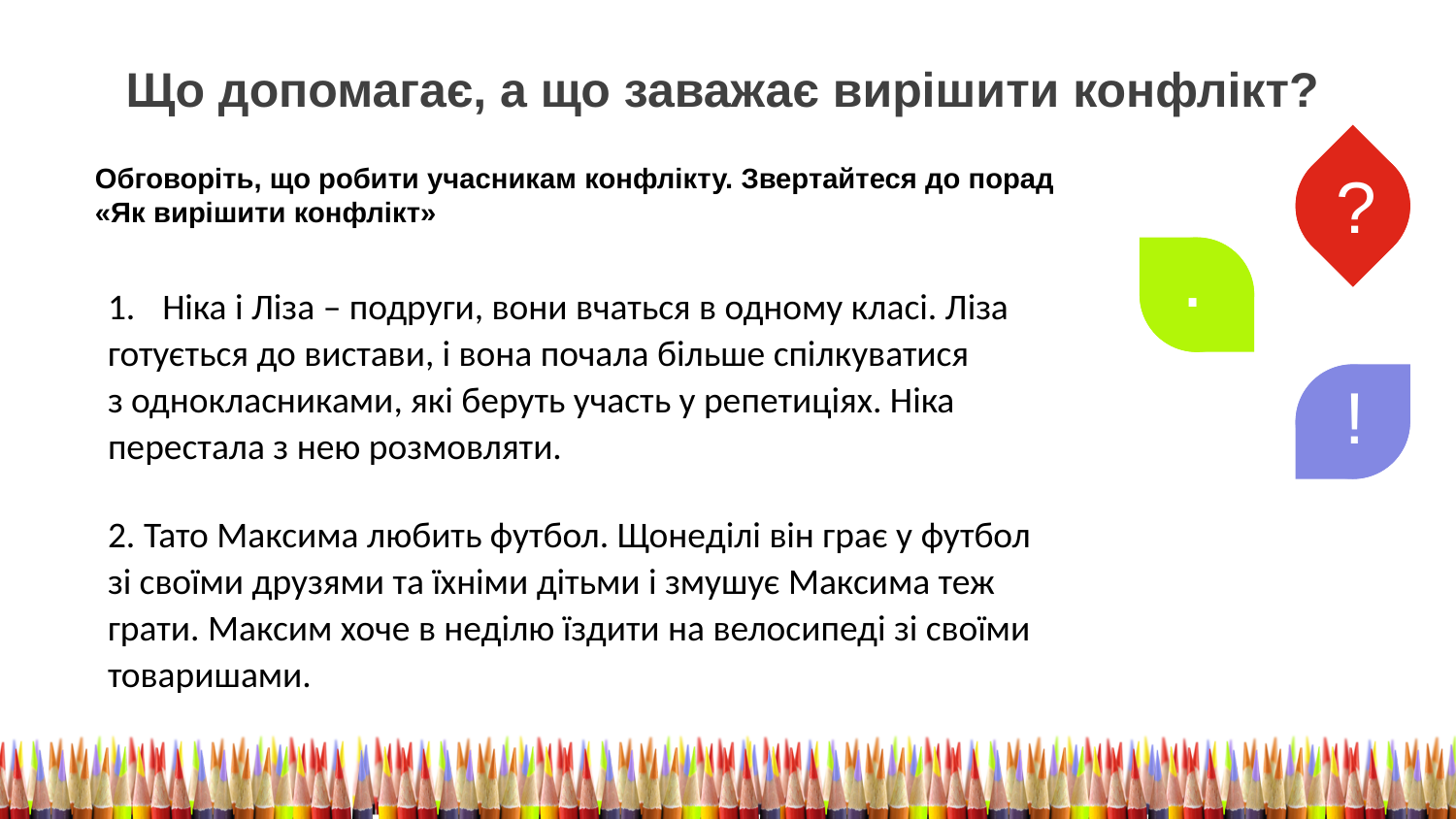

Що допомагає, а що заважає вирішити конфлікт?

Обговоріть, що робити учасникам конфлікту. Звертайтеся до порад
«Як вирішити конфлікт»
?
.

Ніка і Ліза – подруги, вони вчаться в одному класі. Ліза
готується до вистави, і вона почала більше спілкуватися
з однокласниками, які беруть участь у репетиціях. Ніка
перестала з нею розмовляти.

2. Тато Максима любить футбол. Щонеділі він грає у футбол
зі своїми друзями та їхніми дітьми і змушує Максима теж
грати. Максим хоче в неділю їздити на велосипеді зі своїми
товаришами.

!